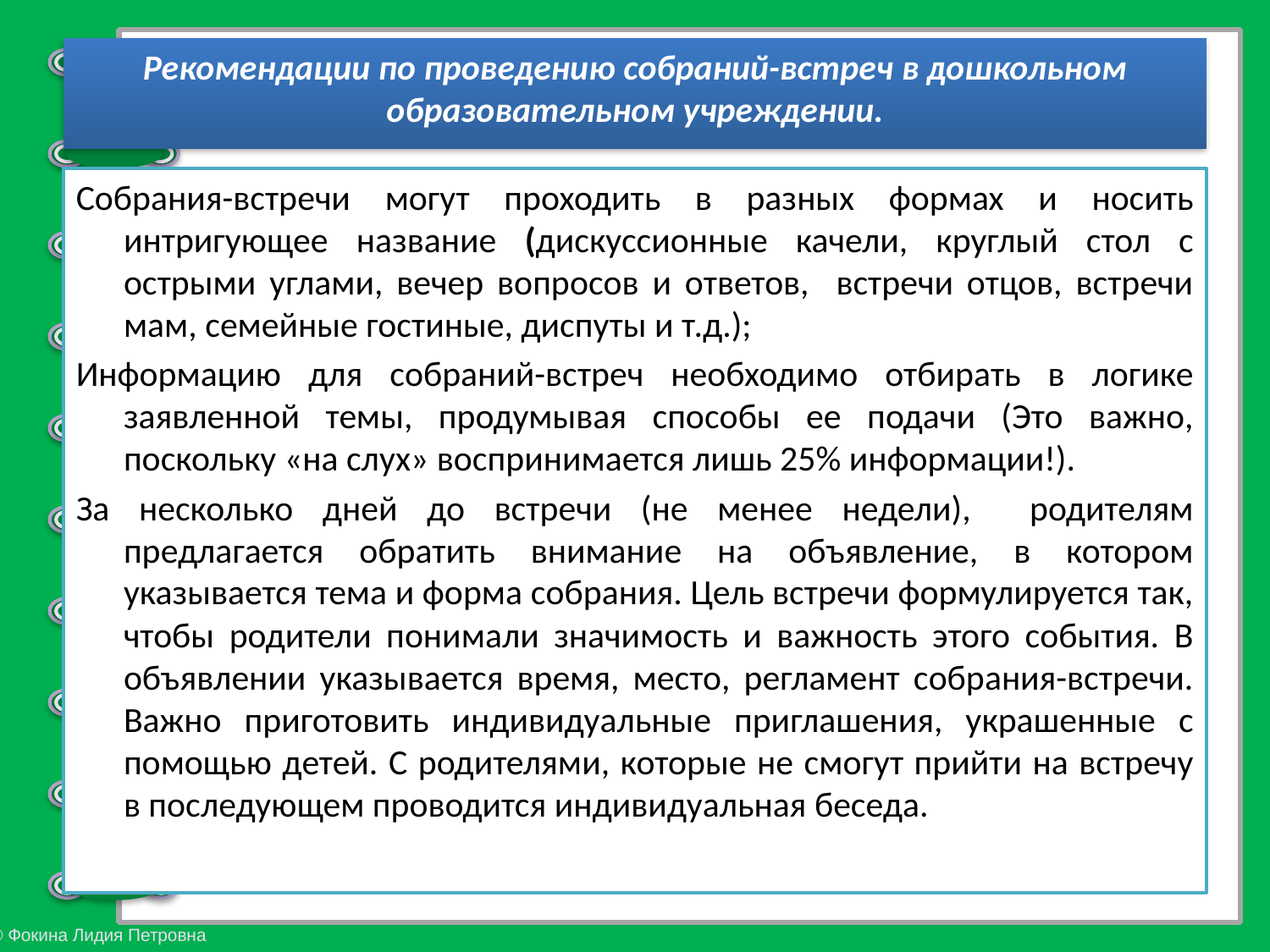

# Рекомендации по проведению собраний-встреч в дошкольном образовательном учреждении.
Собрания-встречи могут проходить в разных формах и носить интригующее название (дискуссионные качели, круглый стол с острыми углами, вечер вопросов и ответов,  встречи отцов, встречи мам, семейные гостиные, диспуты и т.д.);
Информацию для собраний-встреч необходимо отбирать в логике заявленной темы, продумывая способы ее подачи (Это важно, поскольку «на слух» воспринимается лишь 25% информации!).
За несколько дней до встречи (не менее недели),  родителям предлагается обратить внимание на объявление, в котором указывается тема и форма собрания. Цель встречи формулируется так, чтобы родители понимали значимость и важность этого события. В объявлении указывается время, место, регламент собрания-встречи. Важно приготовить индивидуальные приглашения, украшенные с помощью детей. С родителями, которые не смогут прийти на встречу в последующем проводится индивидуальная беседа.